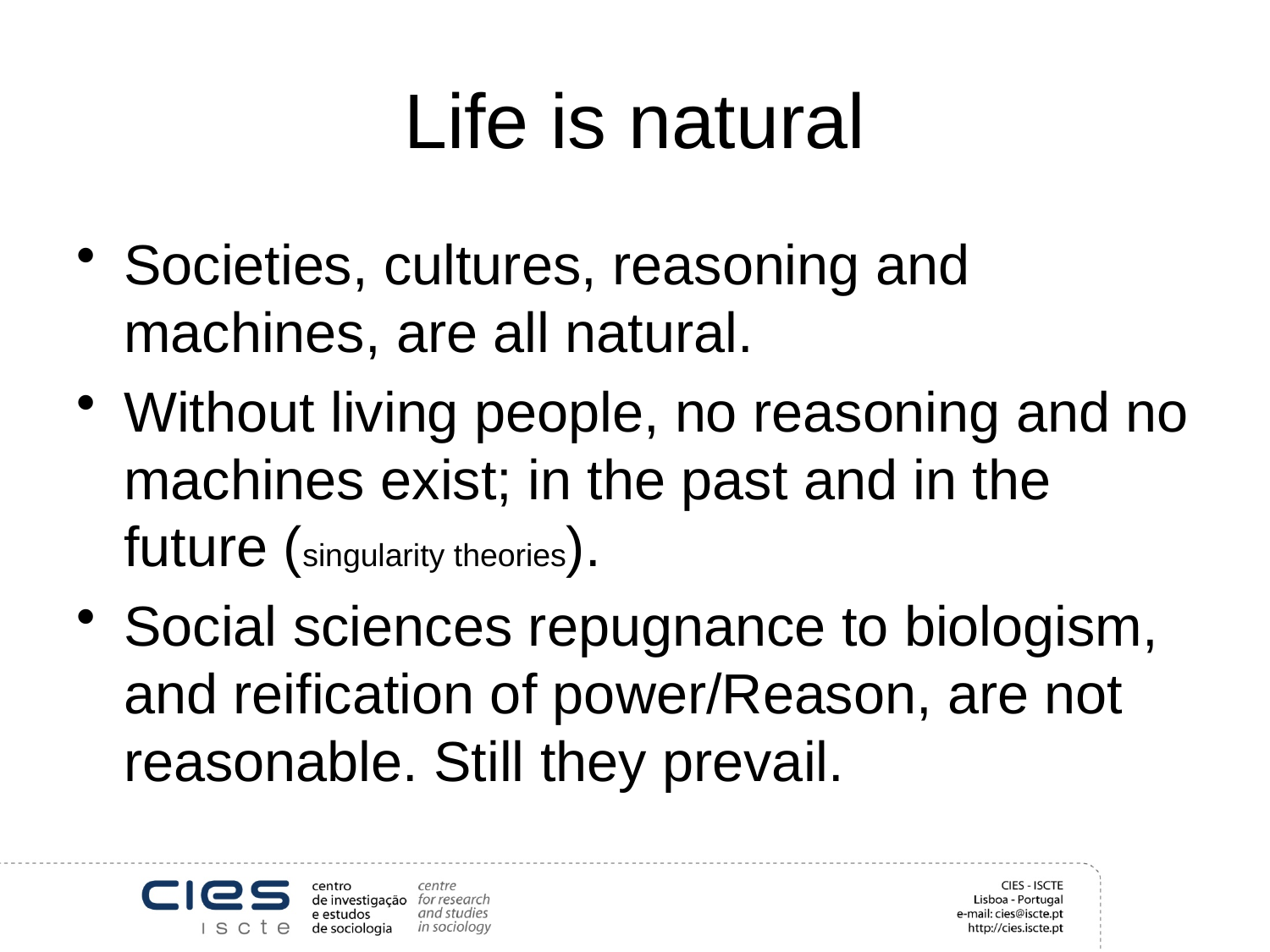

# Life is natural
Societies, cultures, reasoning and machines, are all natural.
Without living people, no reasoning and no machines exist; in the past and in the future (singularity theories).
Social sciences repugnance to biologism, and reification of power/Reason, are not reasonable. Still they prevail.